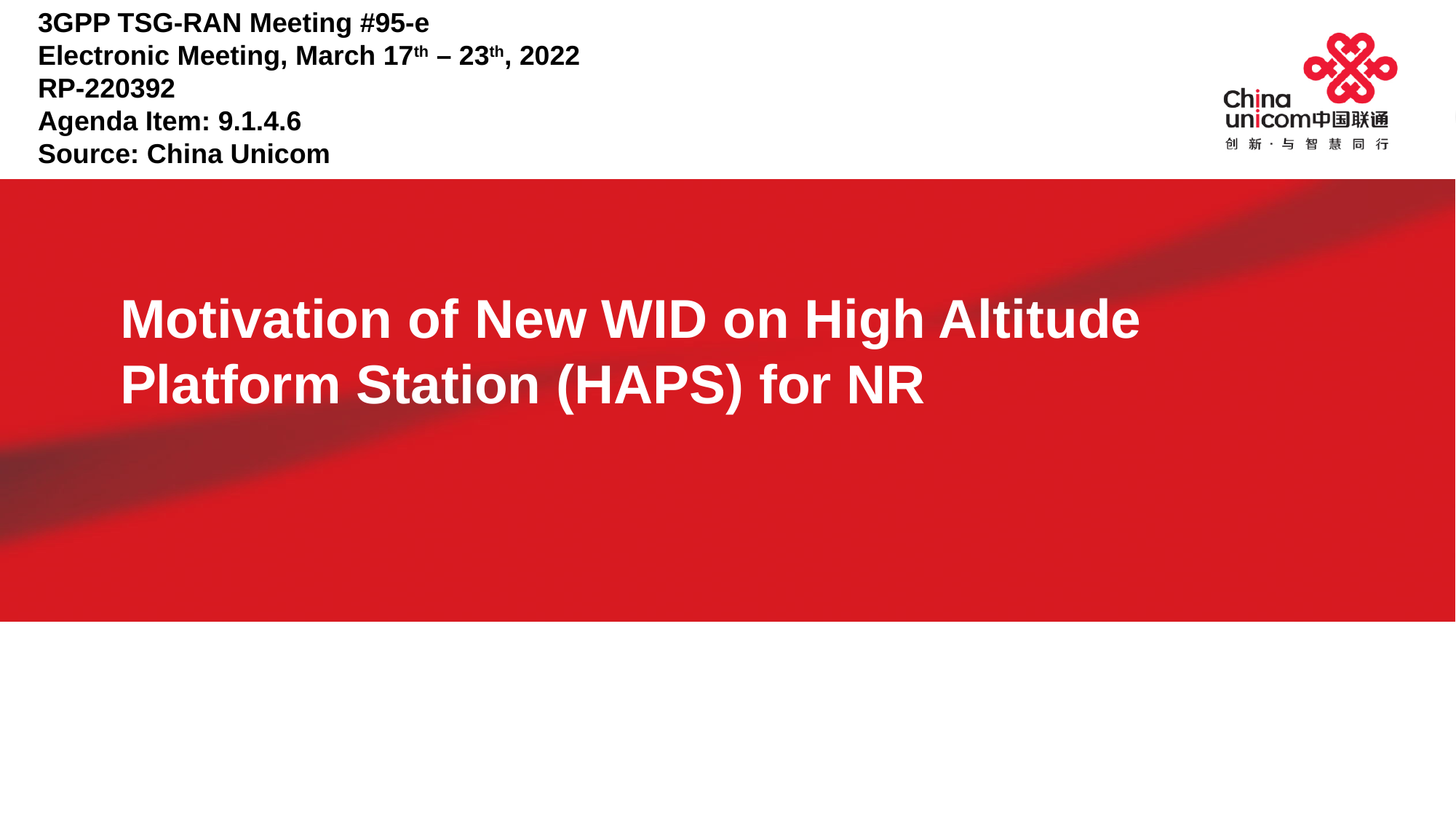

3GPP TSG-RAN Meeting #95-e
Electronic Meeting, March 17th – 23th, 2022
RP-220392
Agenda Item: 9.1.4.6
Source: China Unicom
# Motivation of New WID on High Altitude Platform Station (HAPS) for NR